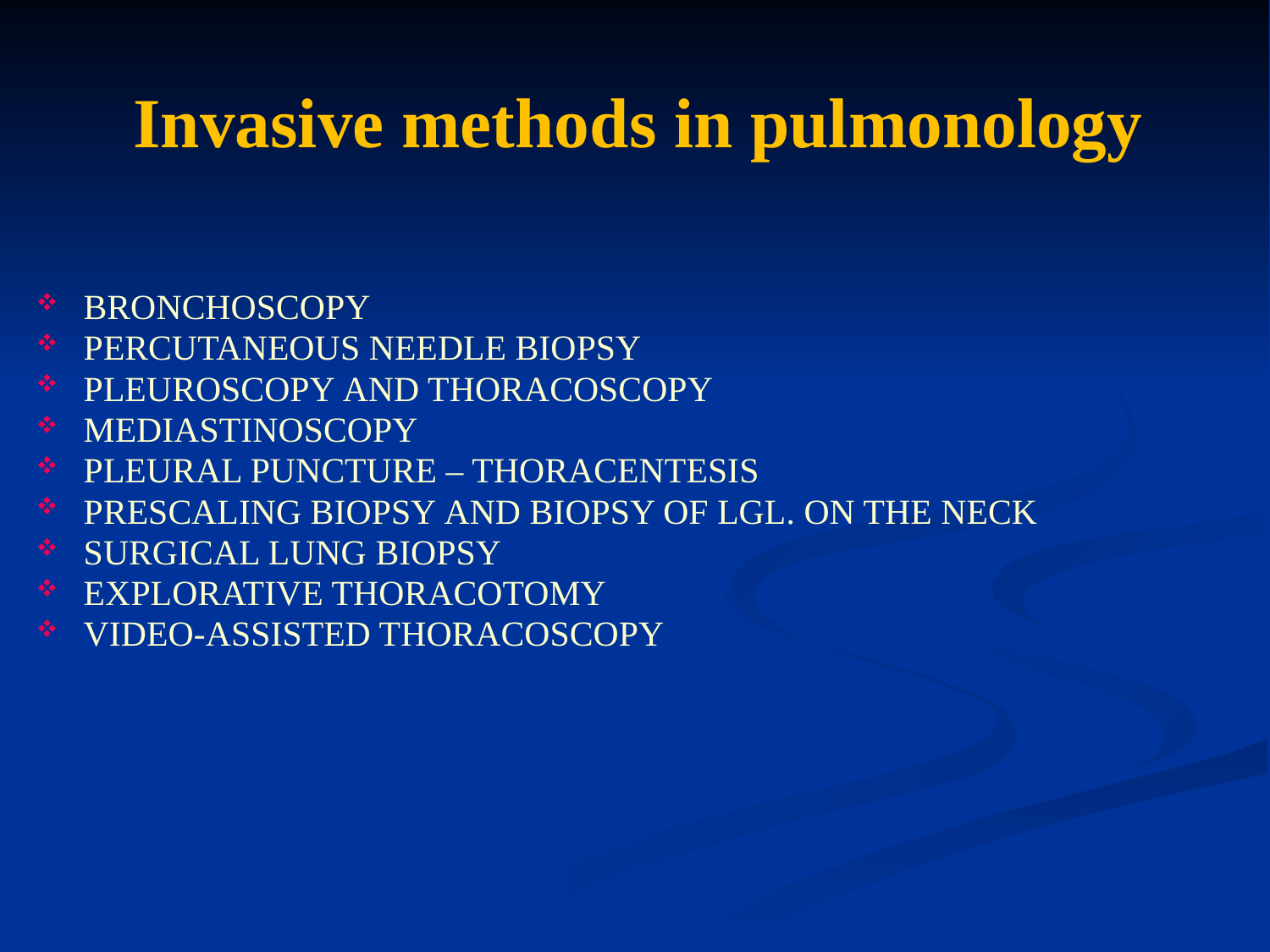

Invasive methods in pulmonology
BRONCHOSCOPY
PERCUTANEOUS NEEDLE BIOPSY
PLEUROSCOPY AND THORACOSCOPY
MEDIASTINOSCOPY
PLEURAL PUNCTURE – THORACENTESIS
PRESCALING BIOPSY AND BIOPSY OF LGL. ON THE NECK
SURGICAL LUNG BIOPSY
EXPLORATIVE THORACOTOMY
VIDEO-ASSISTED THORACOSCOPY